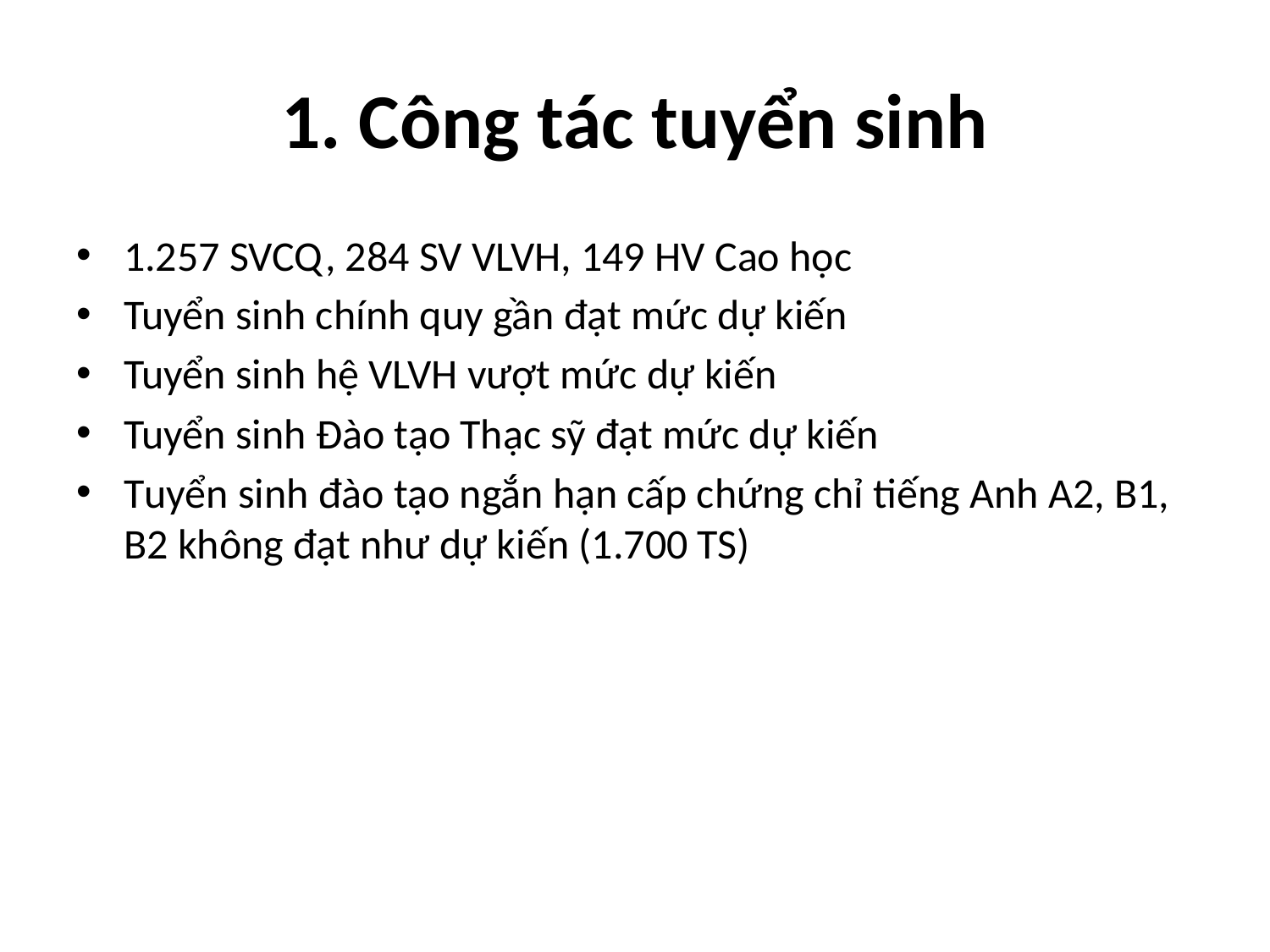

# 1. Công tác tuyển sinh
1.257 SVCQ, 284 SV VLVH, 149 HV Cao học
Tuyển sinh chính quy gần đạt mức dự kiến
Tuyển sinh hệ VLVH vượt mức dự kiến
Tuyển sinh Đào tạo Thạc sỹ đạt mức dự kiến
Tuyển sinh đào tạo ngắn hạn cấp chứng chỉ tiếng Anh A2, B1, B2 không đạt như dự kiến (1.700 TS)